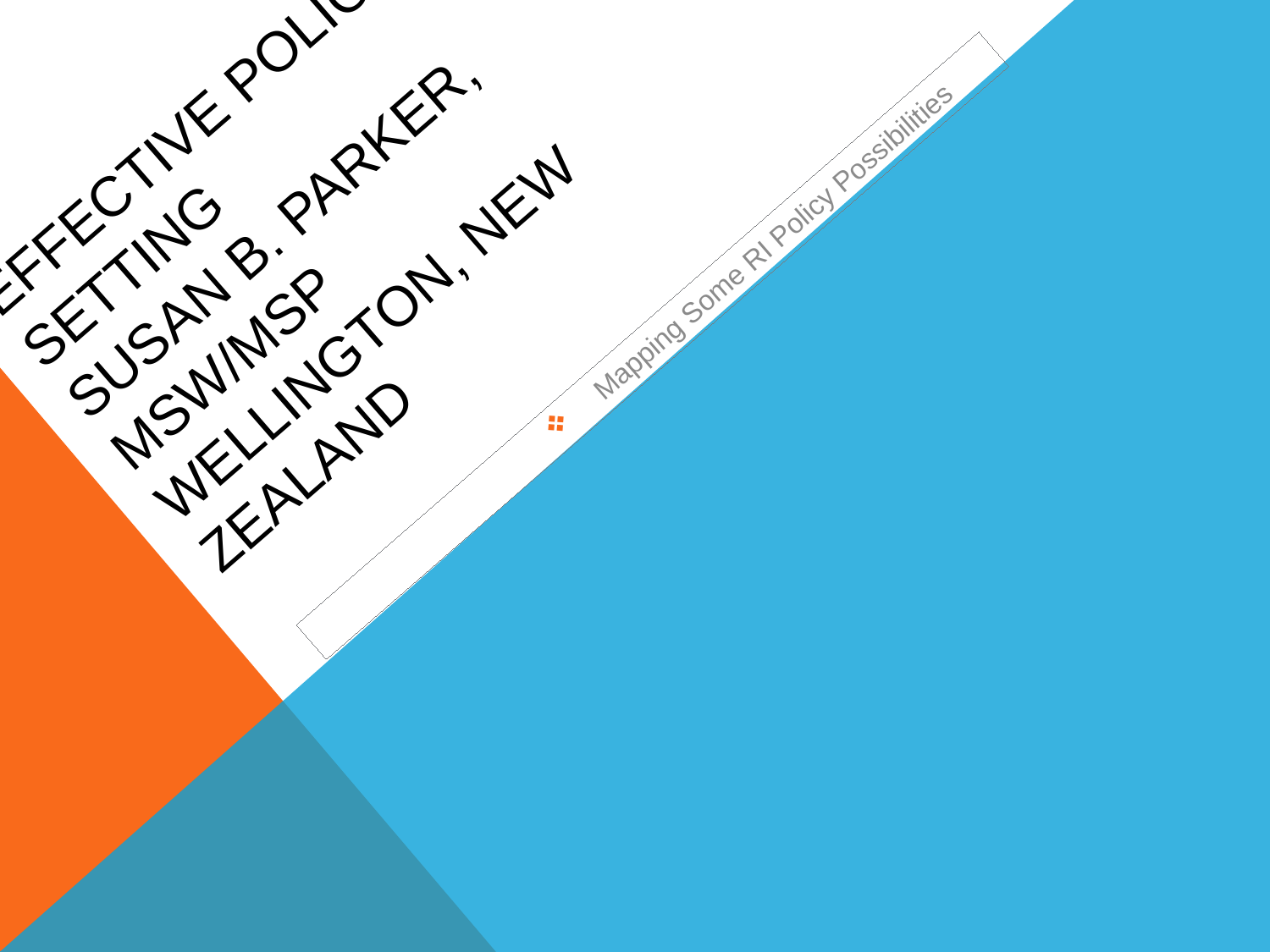

# Effective policy setting SUSAn b. Parker, MSW/MSP WELLINGTON, New zealand
Mapping Some RI Policy Possibilities